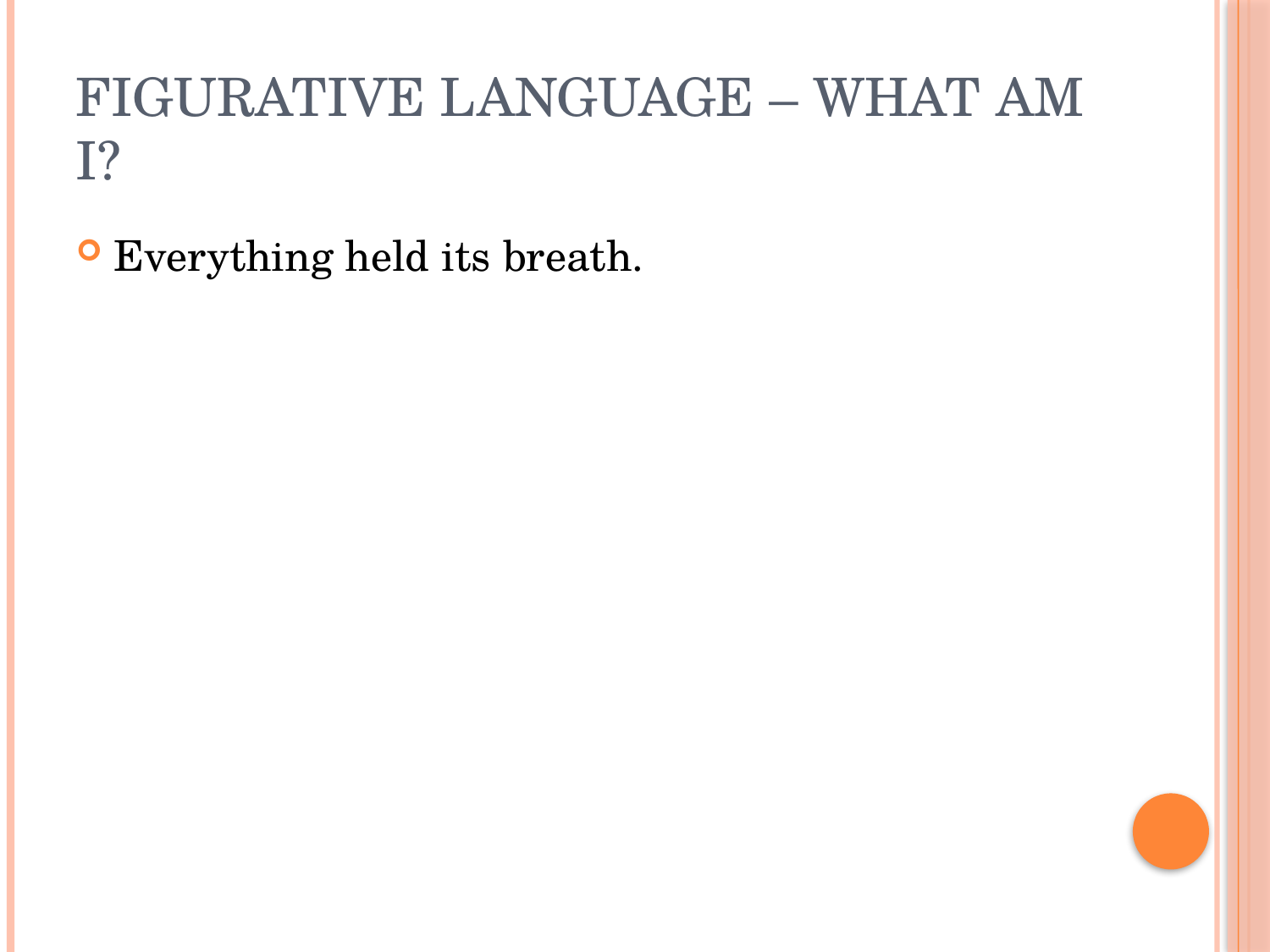

# Figurative Language – What Am I?
Everything held its breath.